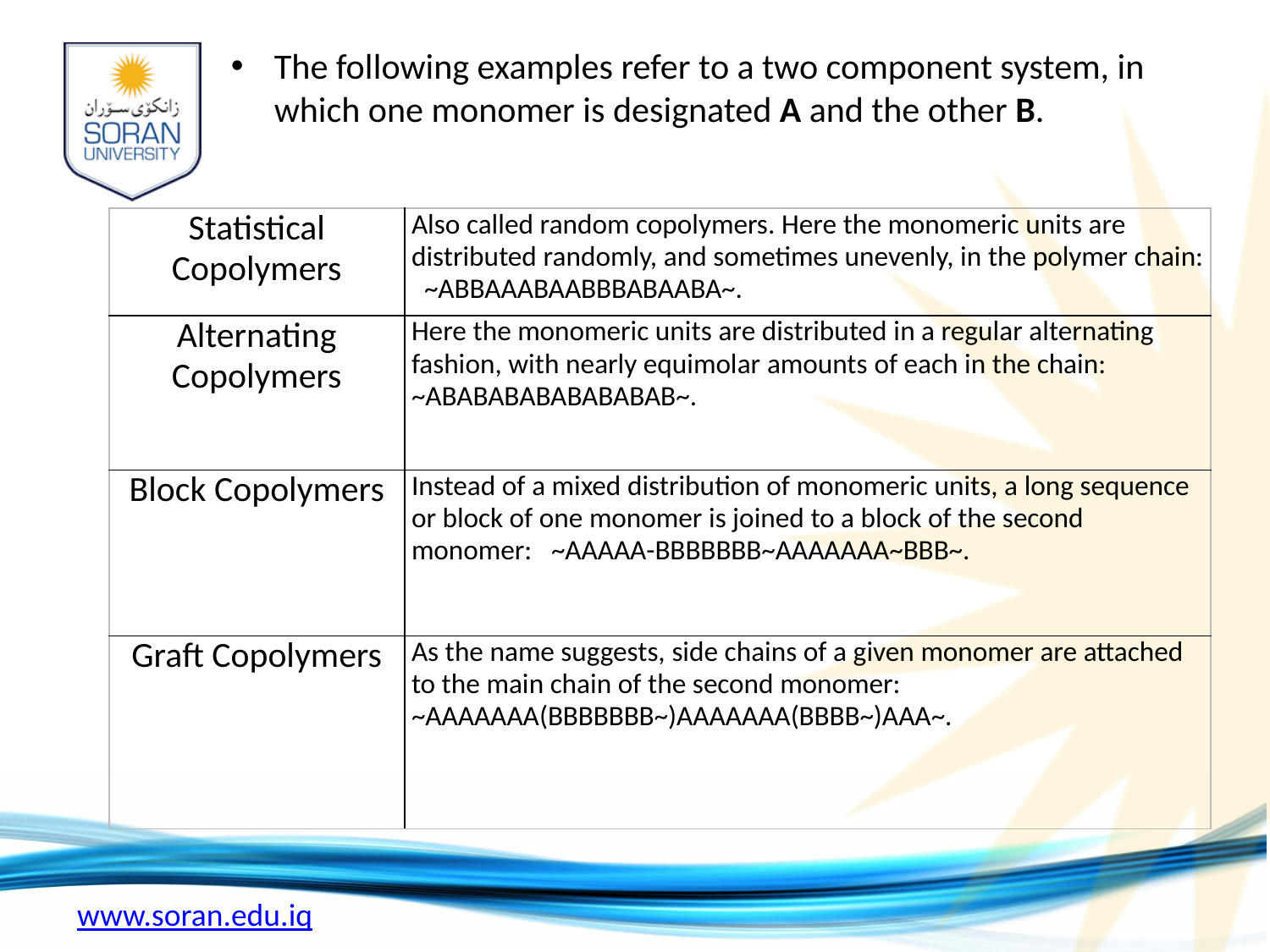

The following examples refer to a two component system, in which one monomer is designated A and the other B.

| Statistical Copolymers | Also called random copolymers. Here the monomeric units are distributed randomly, and sometimes unevenly, in the polymer chain:   ~ABBAAABAABBBABAABA~. |
| --- | --- |
| Alternating Copolymers | Here the monomeric units are distributed in a regular alternating fashion, with nearly equimolar amounts of each in the chain:   ~ABABABABABABABAB~. |
| Block Copolymers | Instead of a mixed distribution of monomeric units, a long sequence or block of one monomer is joined to a block of the second monomer:   ~AAAAA-BBBBBBB~AAAAAAA~BBB~. |
| Graft Copolymers | As the name suggests, side chains of a given monomer are attached to the main chain of the second monomer:   ~AAAAAAA(BBBBBBB~)AAAAAAA(BBBB~)AAA~. |